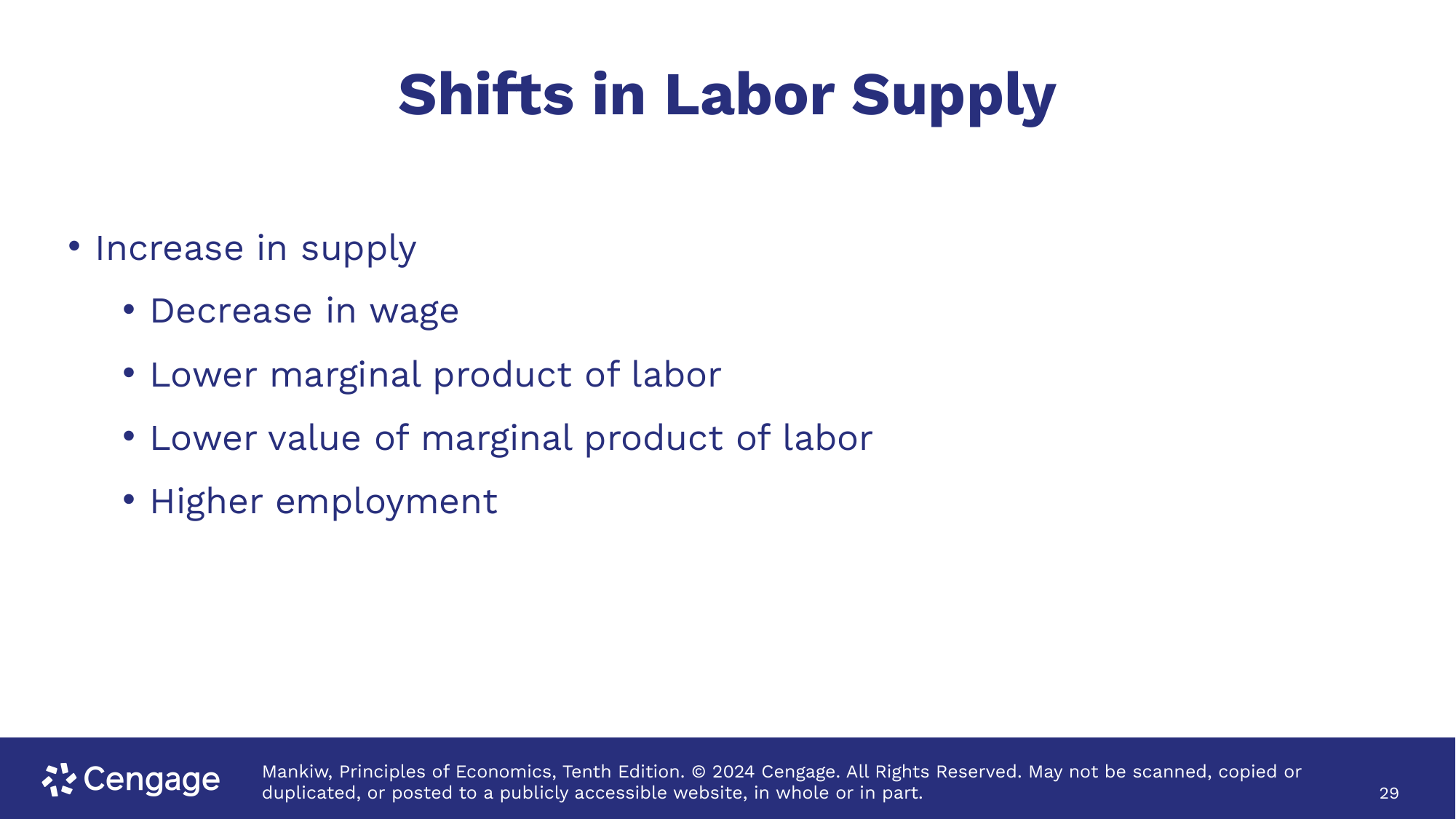

# Shifts in Labor Supply
Increase in supply
Decrease in wage
Lower marginal product of labor
Lower value of marginal product of labor
Higher employment